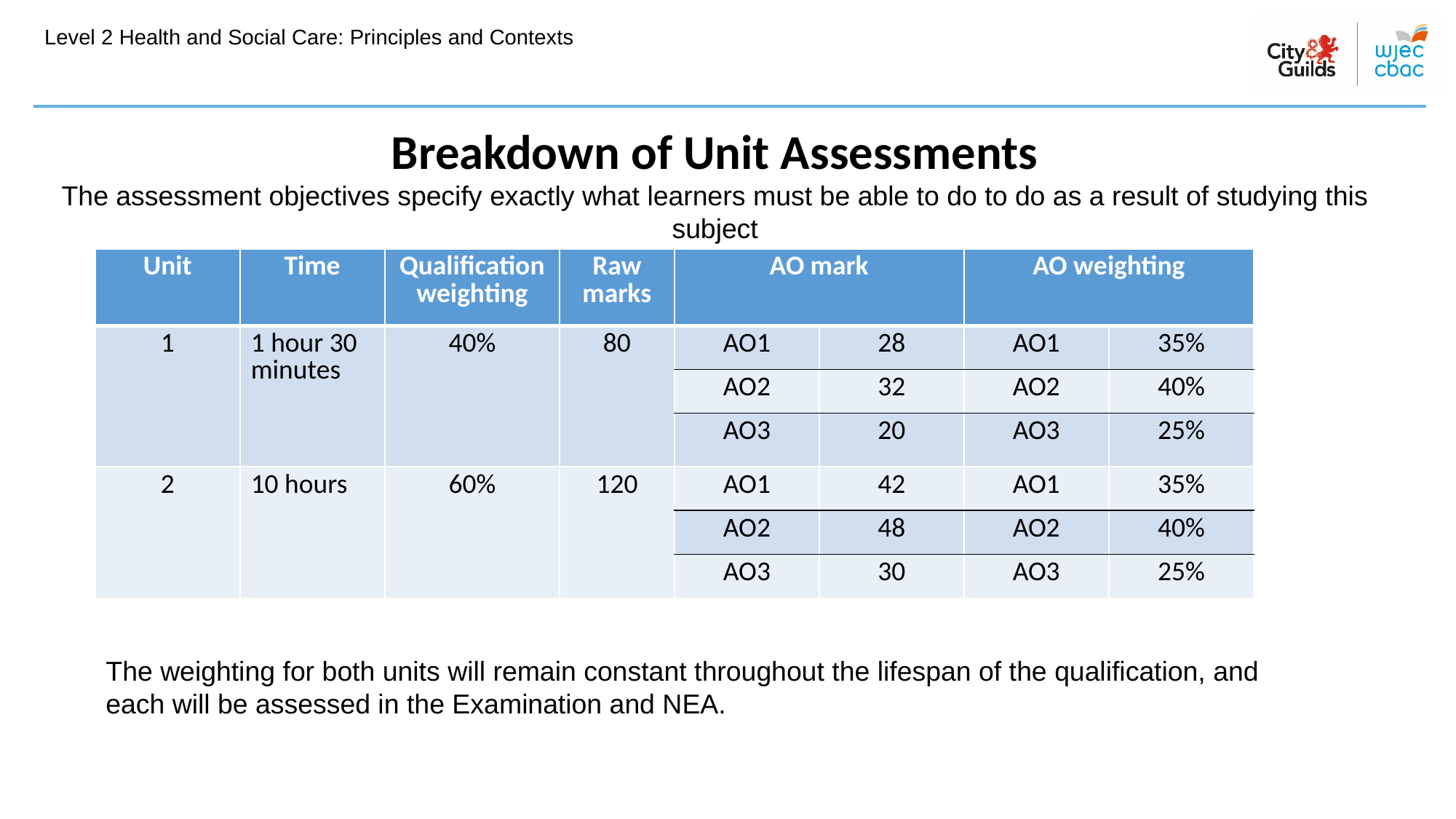

# Level 2 Health and Social Care: Principles and Contexts

Breakdown of Unit Assessments
The assessment objectives specify exactly what learners must be able to do to do as a result of studying this subject

| Unit | Time | Qualification weighting | Raw marks | AO mark |  | AO weighting |  |
| --- | --- | --- | --- | --- | --- | --- | --- |
| 1 | 1 hour 30 minutes | 40% | 80 | AO1 | 28 | AO1 | 35% |
|  |  |  |  | AO2 | 32 | AO2 | 40% |
|  |  |  |  | AO3 | 20 | AO3 | 25% |
| 2 | 10 hours | 60% | 120 | AO1 | 42 | AO1 | 35% |
|  |  |  |  | AO2 | 48 | AO2 | 40% |
|  |  |  |  | AO3 | 30 | AO3 | 25% |
The weighting for both units will remain constant throughout the lifespan of the qualification, and each will be assessed in the Examination and NEA.